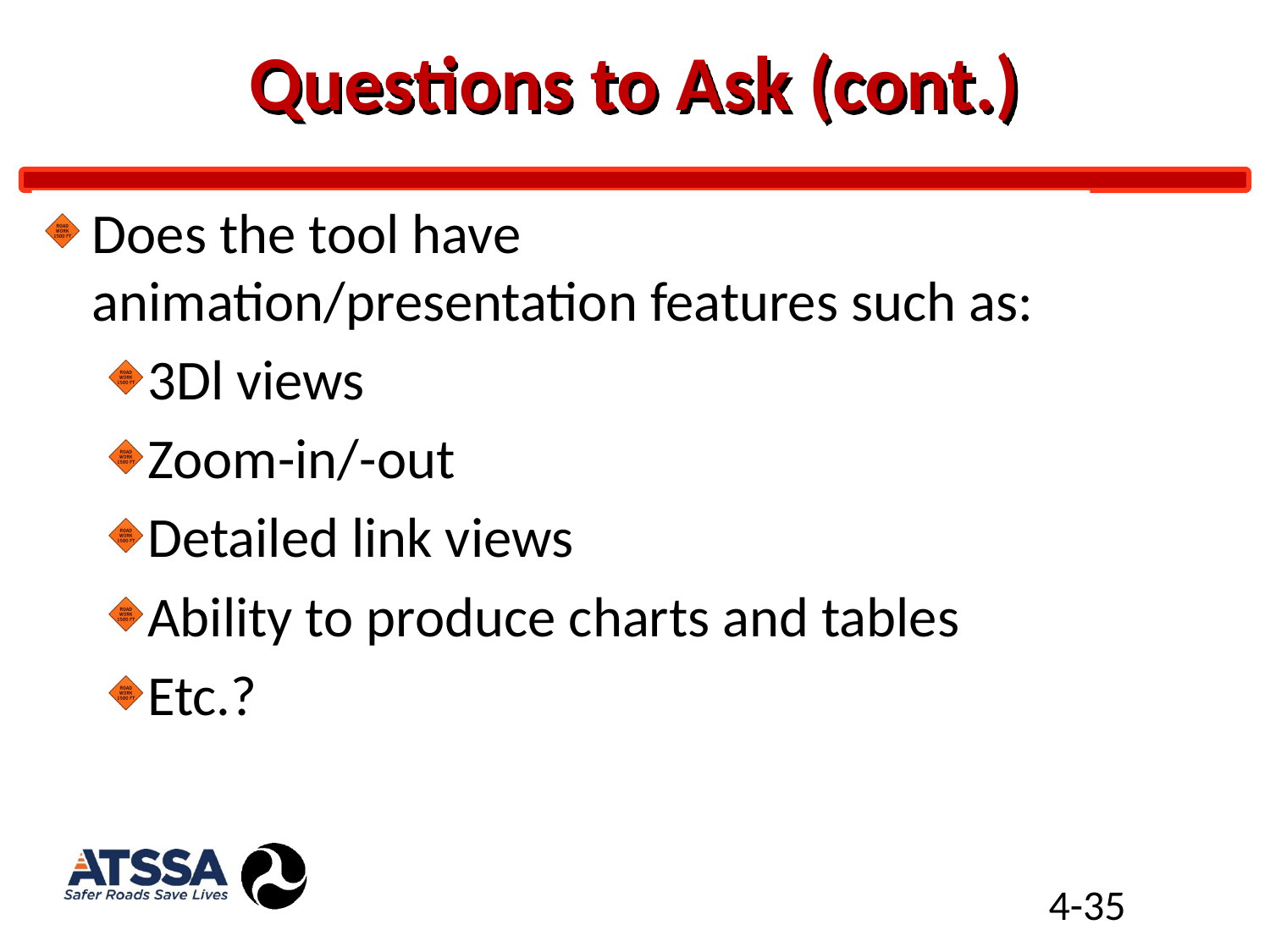

# Questions to Ask (cont.)
Does the tool have animation/presentation features such as:
3Dl views
Zoom-in/-out
Detailed link views
Ability to produce charts and tables
Etc.?